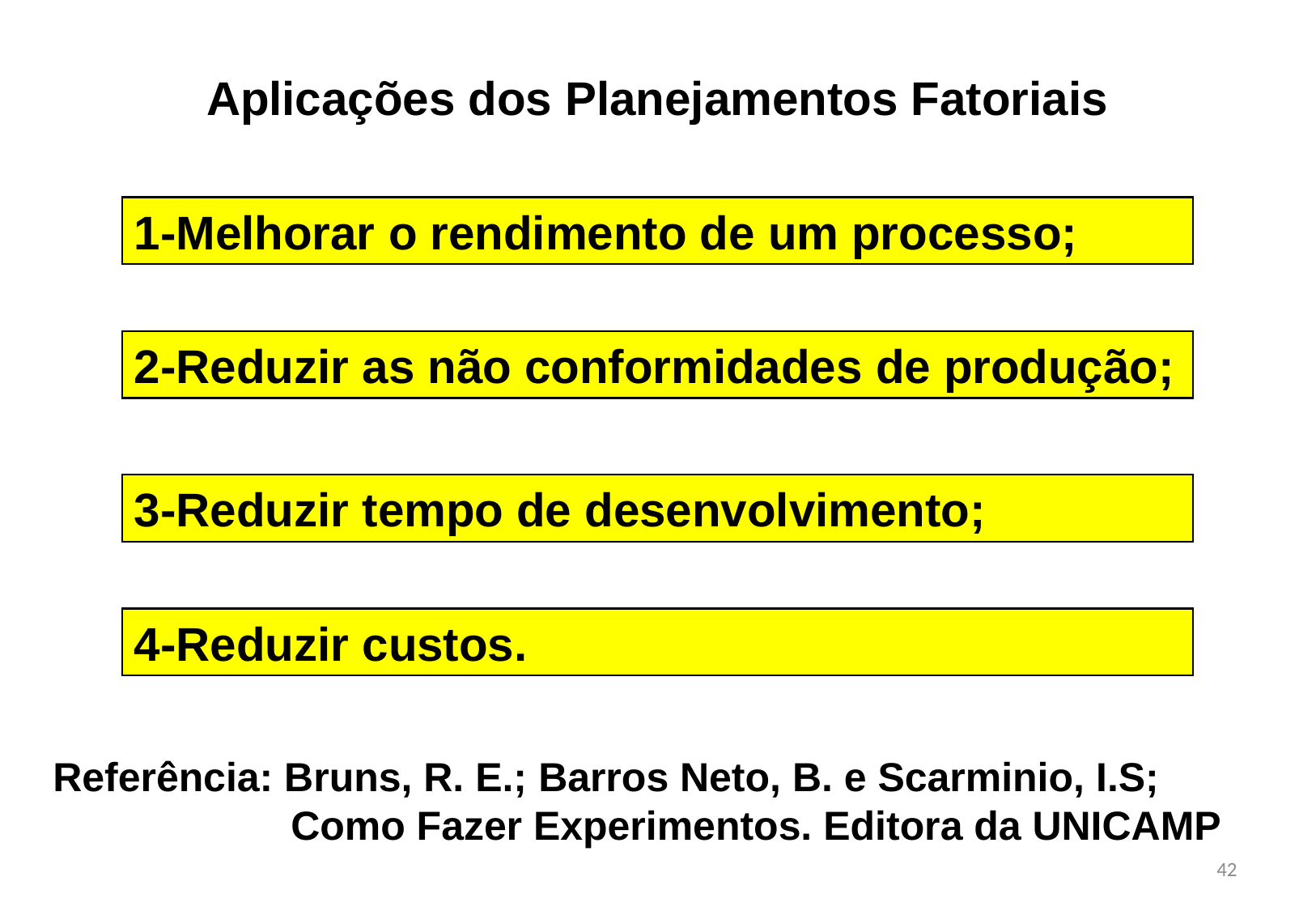

Aplicações dos Planejamentos Fatoriais
1-Melhorar o rendimento de um processo;
2-Reduzir as não conformidades de produção;
3-Reduzir tempo de desenvolvimento;
4-Reduzir custos.
Referência: Bruns, R. E.; Barros Neto, B. e Scarminio, I.S;
                     Como Fazer Experimentos. Editora da UNICAMP
42